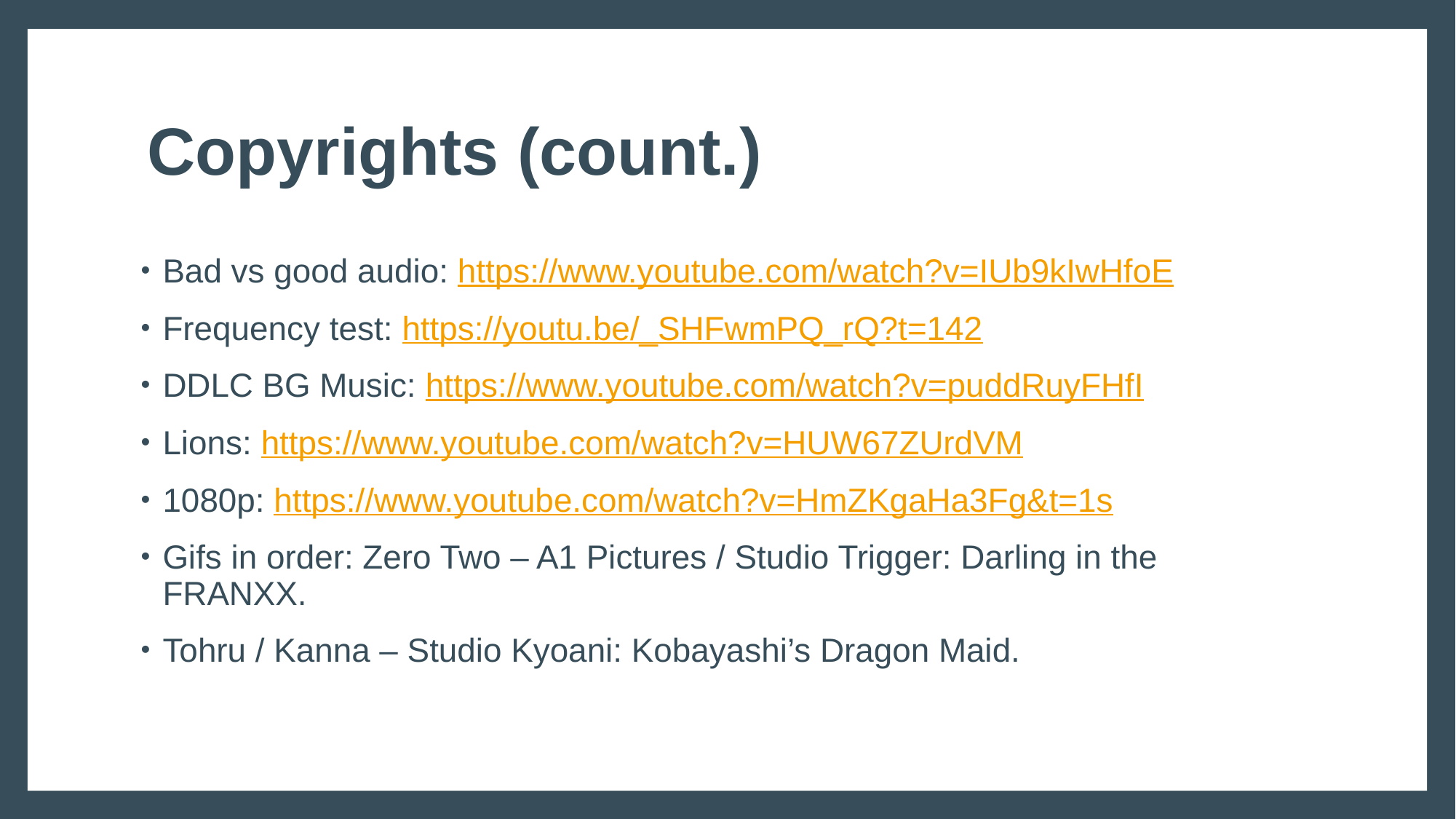

# Copyrights (count.)
Bad vs good audio: https://www.youtube.com/watch?v=IUb9kIwHfoE
Frequency test: https://youtu.be/_SHFwmPQ_rQ?t=142
DDLC BG Music: https://www.youtube.com/watch?v=puddRuyFHfI
Lions: https://www.youtube.com/watch?v=HUW67ZUrdVM
1080p: https://www.youtube.com/watch?v=HmZKgaHa3Fg&t=1s
Gifs in order: Zero Two – A1 Pictures / Studio Trigger: Darling in the FRANXX.
Tohru / Kanna – Studio Kyoani: Kobayashi’s Dragon Maid.